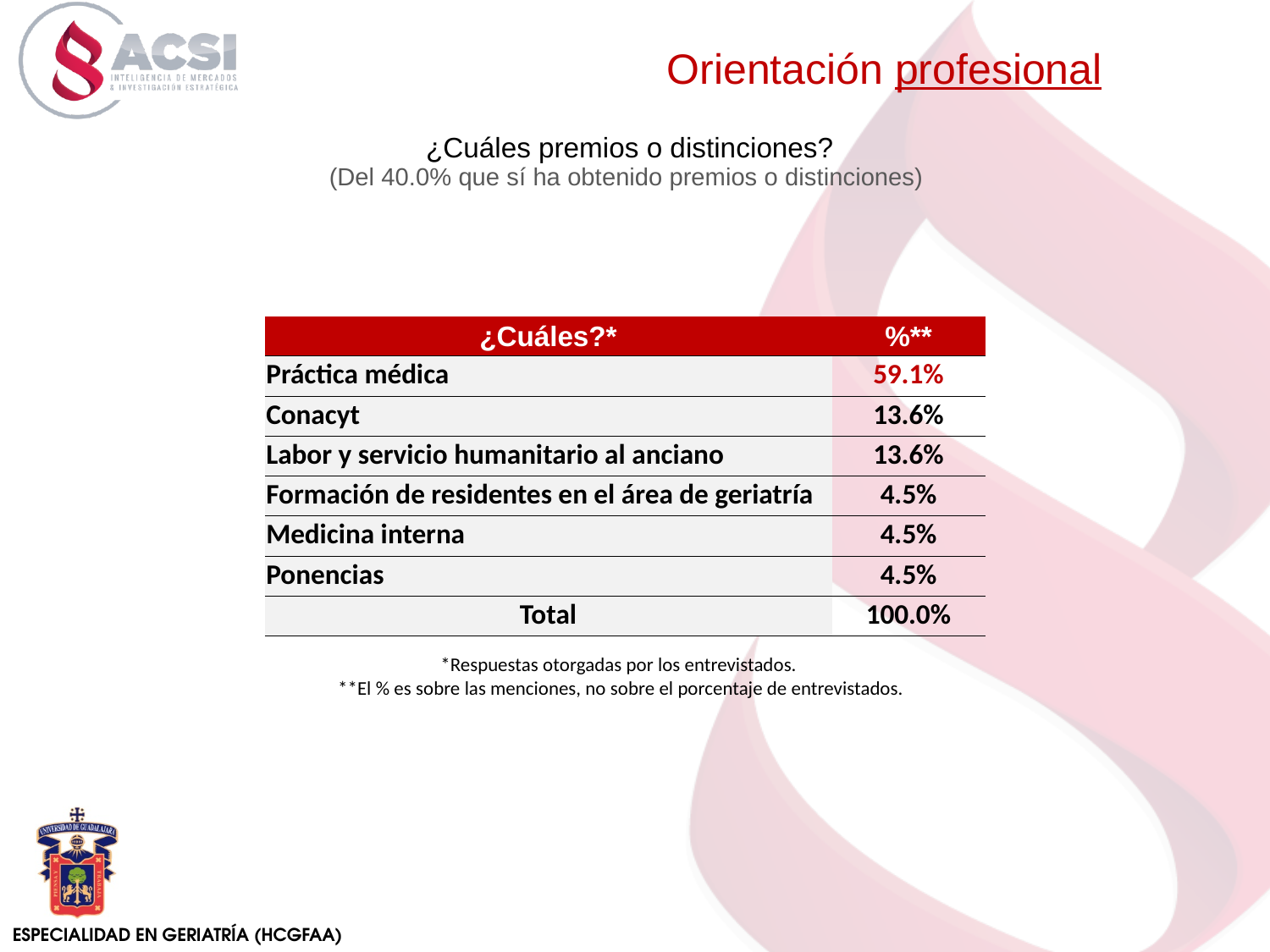

Orientación profesional
¿Cuáles premios o distinciones?
(Del 40.0% que sí ha obtenido premios o distinciones)
| ¿Cuáles?\* | %\*\* |
| --- | --- |
| Práctica médica | 59.1% |
| Conacyt | 13.6% |
| Labor y servicio humanitario al anciano | 13.6% |
| Formación de residentes en el área de geriatría | 4.5% |
| Medicina interna | 4.5% |
| Ponencias | 4.5% |
| Total | 100.0% |
*Respuestas otorgadas por los entrevistados.
**El % es sobre las menciones, no sobre el porcentaje de entrevistados.